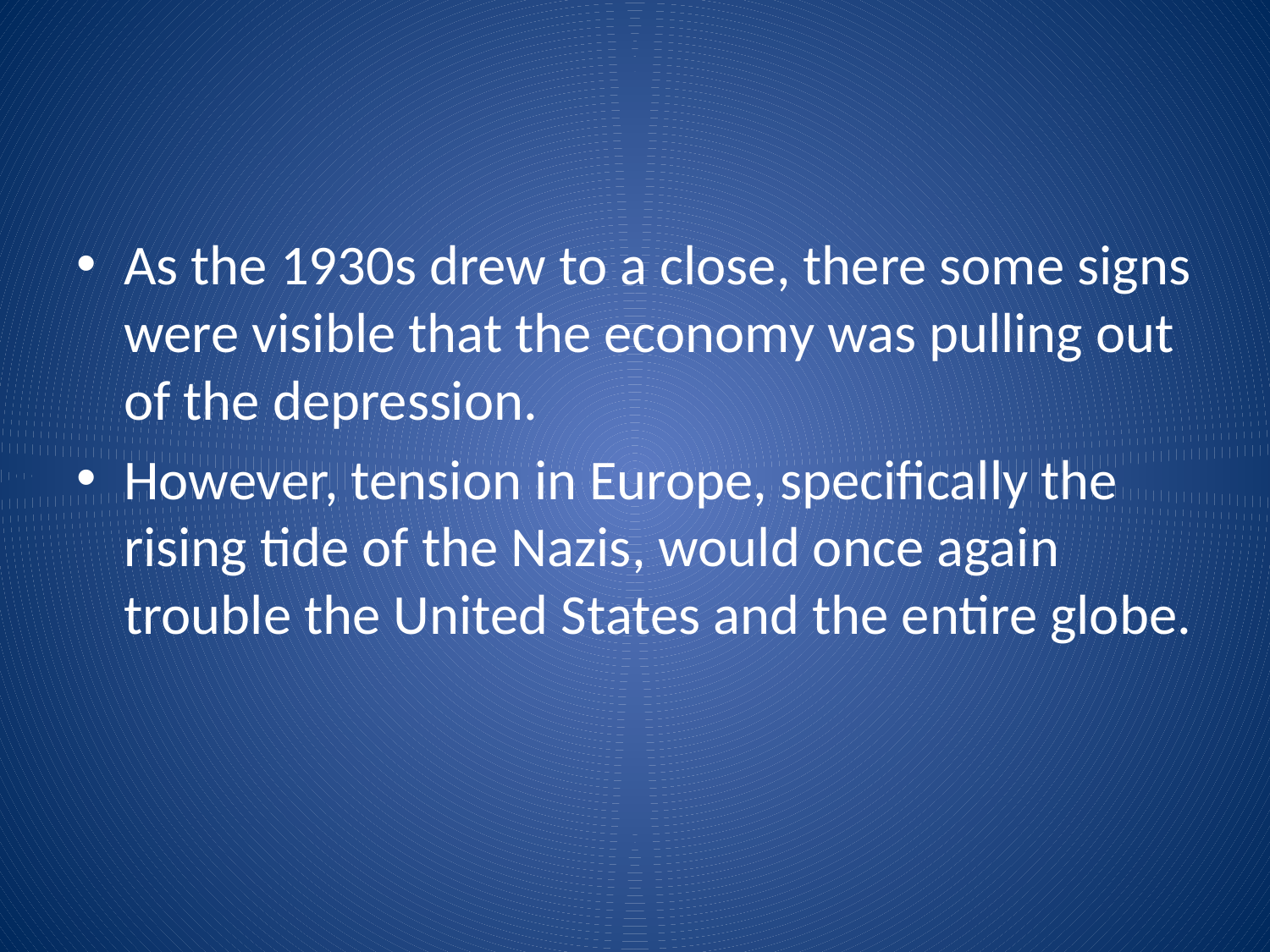

#
As the 1930s drew to a close, there some signs were visible that the economy was pulling out of the depression.
However, tension in Europe, specifically the rising tide of the Nazis, would once again trouble the United States and the entire globe.